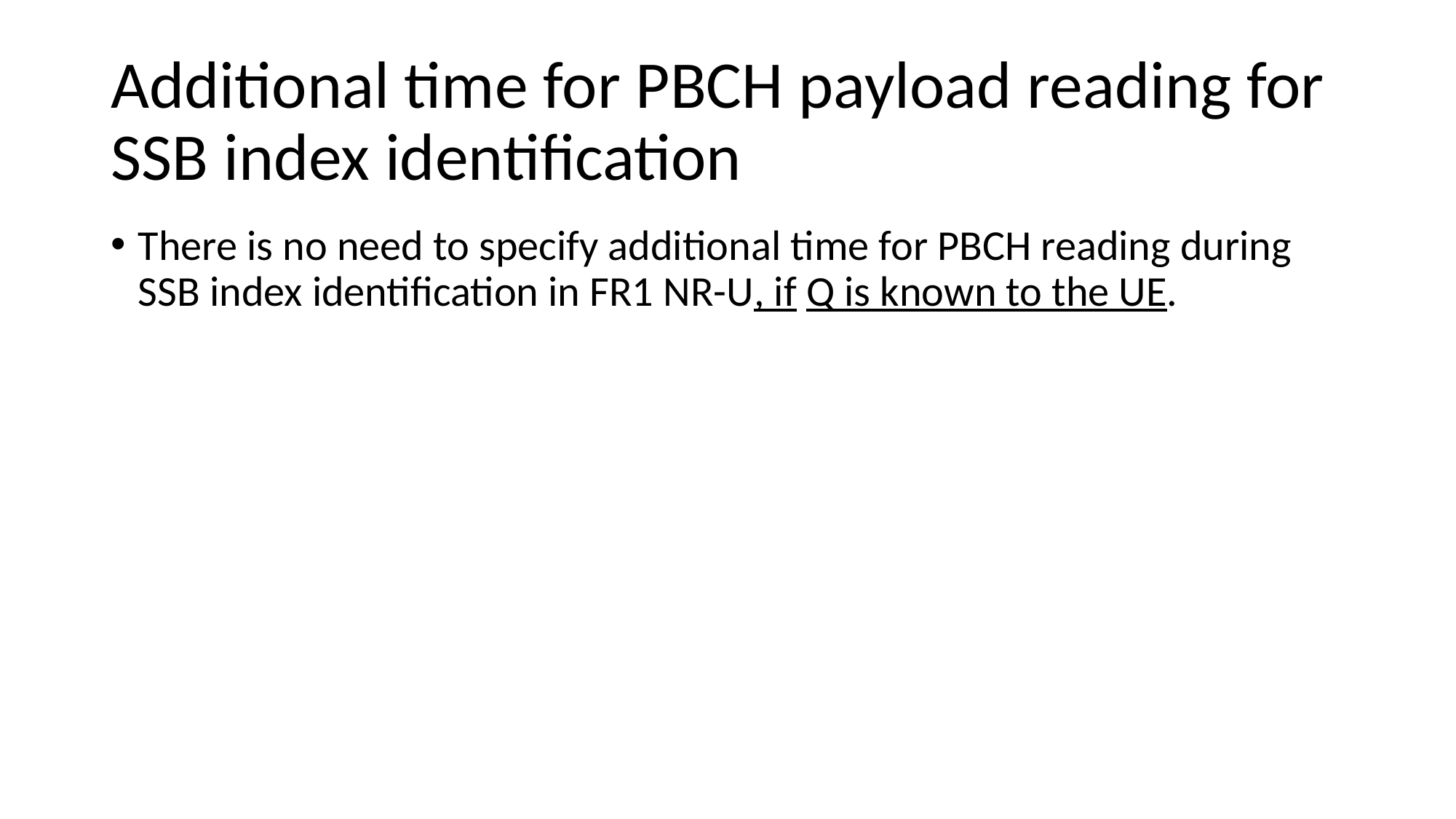

# Additional time for PBCH payload reading for SSB index identification
There is no need to specify additional time for PBCH reading during SSB index identification in FR1 NR-U, if Q is known to the UE.